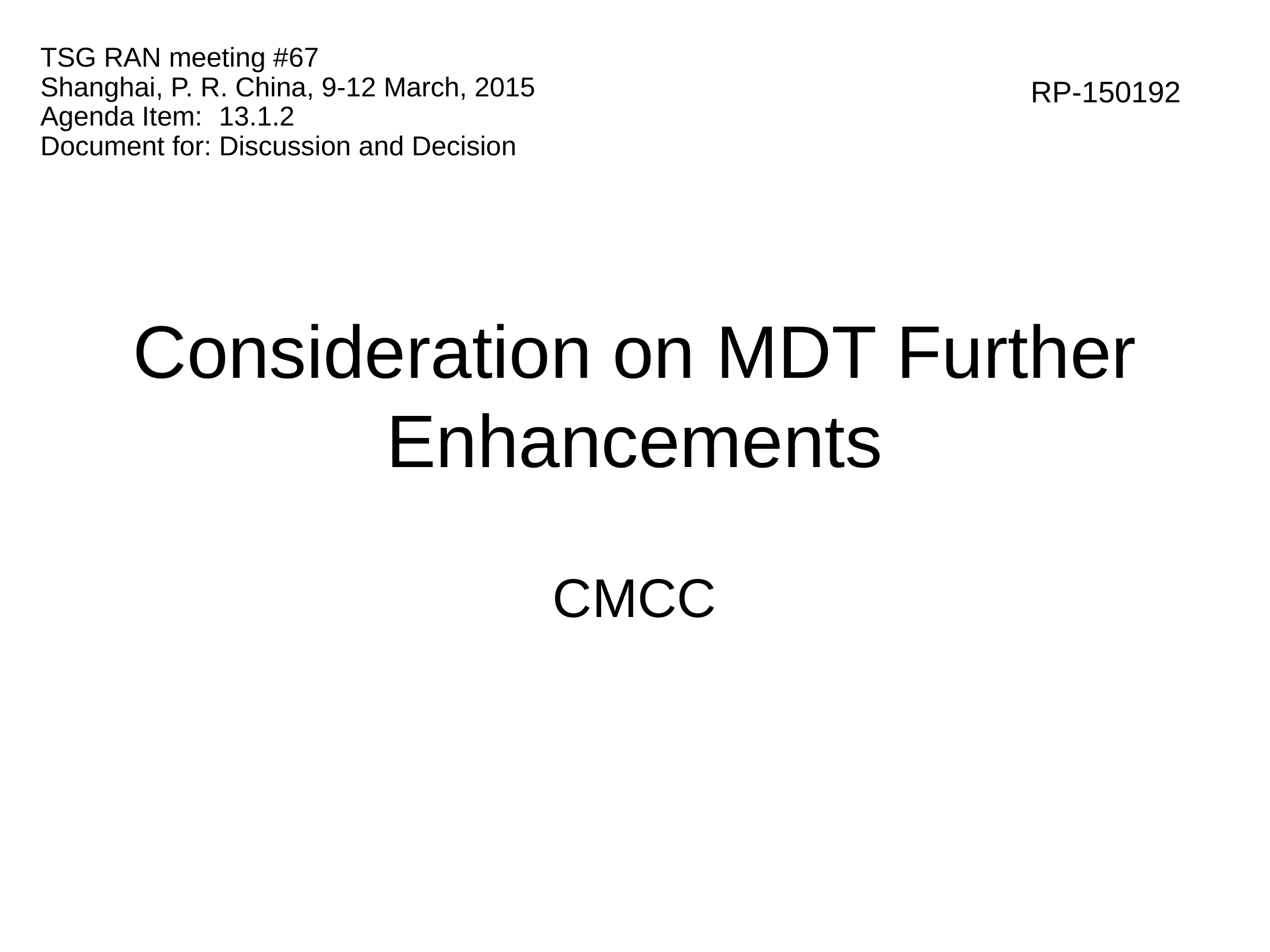

TSG RAN meeting #67
Shanghai, P. R. China, 9-12 March, 2015
Agenda Item:	13.1.2
Document for: Discussion and Decision
RP-150192
# Consideration on MDT Further Enhancements
CMCC